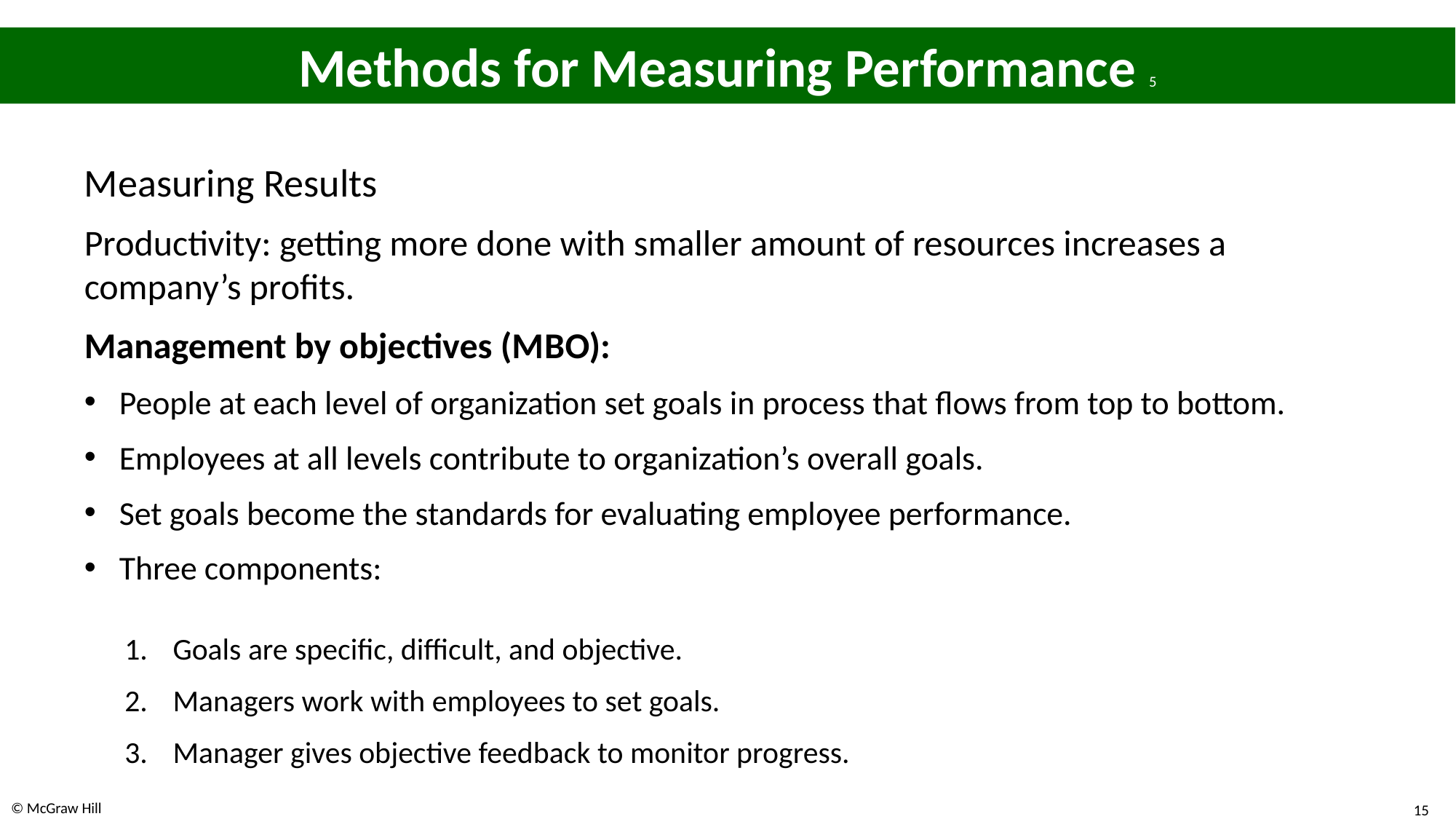

# Methods for Measuring Performance 5
Measuring Results
Productivity: getting more done with smaller amount of resources increases a company’s profits.
Management by objectives (M B O):
People at each level of organization set goals in process that flows from top to bottom.
Employees at all levels contribute to organization’s overall goals.
Set goals become the standards for evaluating employee performance.
Three components:
Goals are specific, difficult, and objective.
Managers work with employees to set goals.
Manager gives objective feedback to monitor progress.